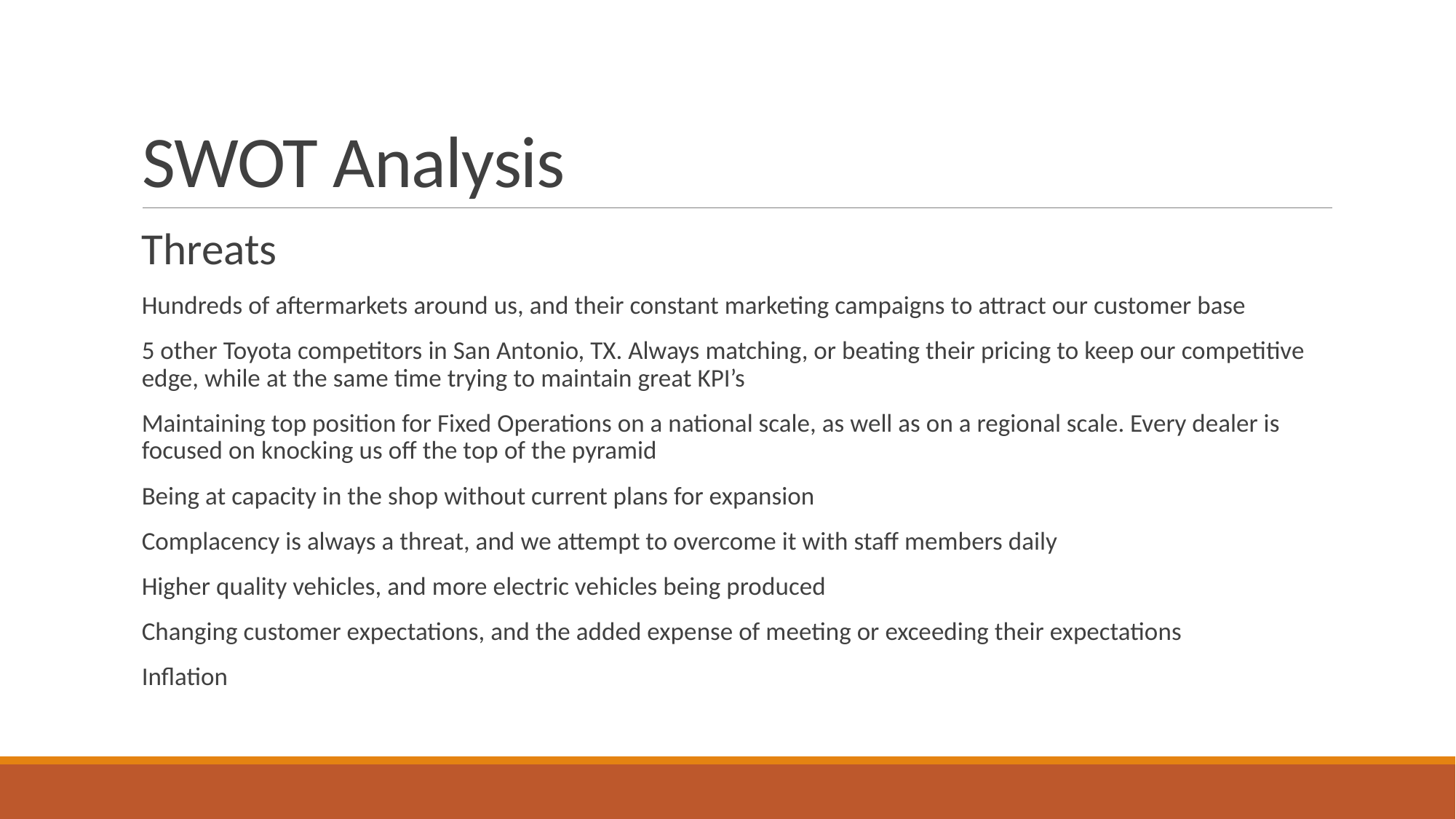

# SWOT Analysis
Threats
Hundreds of aftermarkets around us, and their constant marketing campaigns to attract our customer base
5 other Toyota competitors in San Antonio, TX. Always matching, or beating their pricing to keep our competitive edge, while at the same time trying to maintain great KPI’s
Maintaining top position for Fixed Operations on a national scale, as well as on a regional scale. Every dealer is focused on knocking us off the top of the pyramid
Being at capacity in the shop without current plans for expansion
Complacency is always a threat, and we attempt to overcome it with staff members daily
Higher quality vehicles, and more electric vehicles being produced
Changing customer expectations, and the added expense of meeting or exceeding their expectations
Inflation